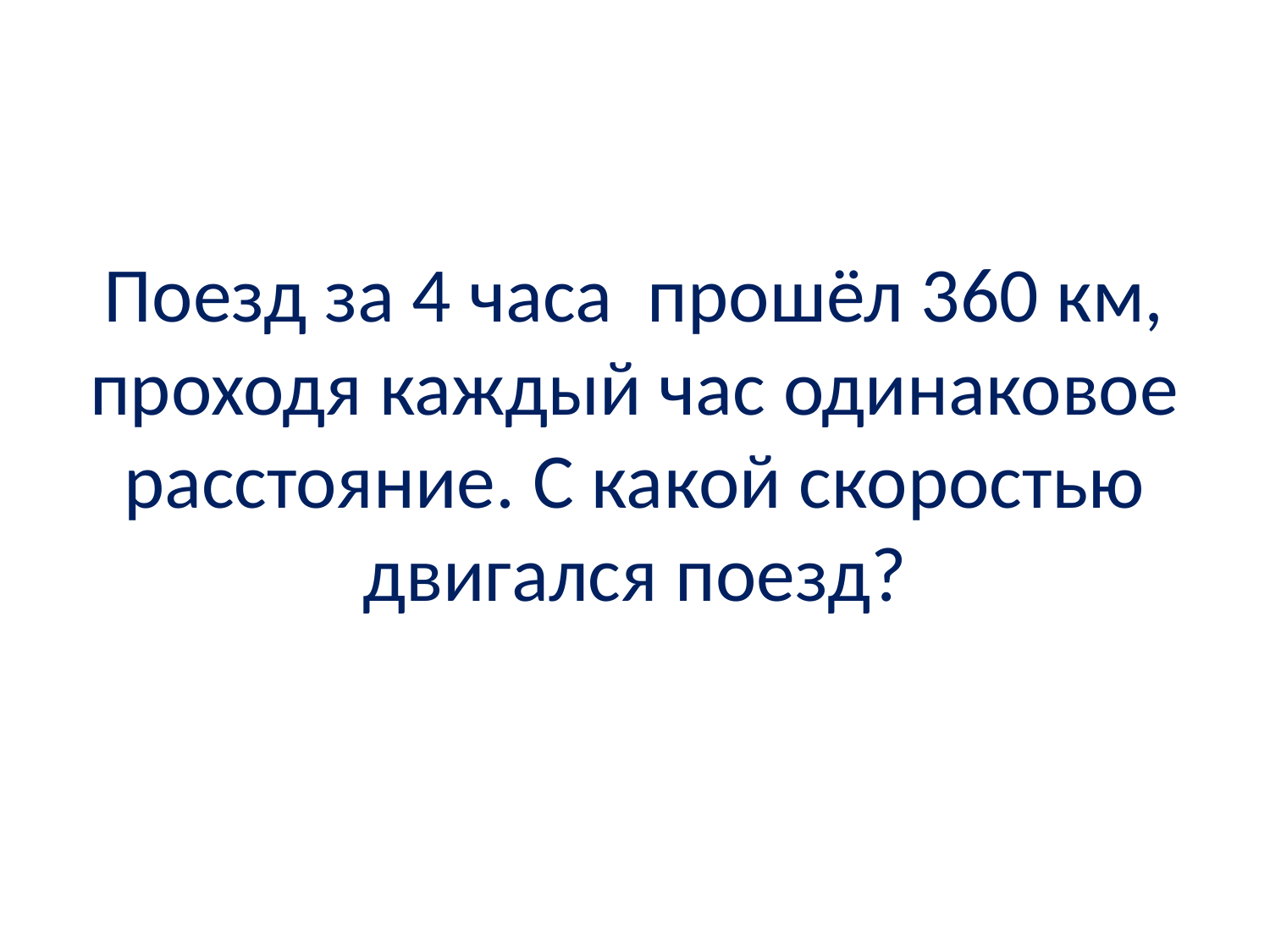

# Поезд за 4 часа  прошёл 360 км, проходя каждый час одинаковое расстояние. С какой скоростью двигался поезд?